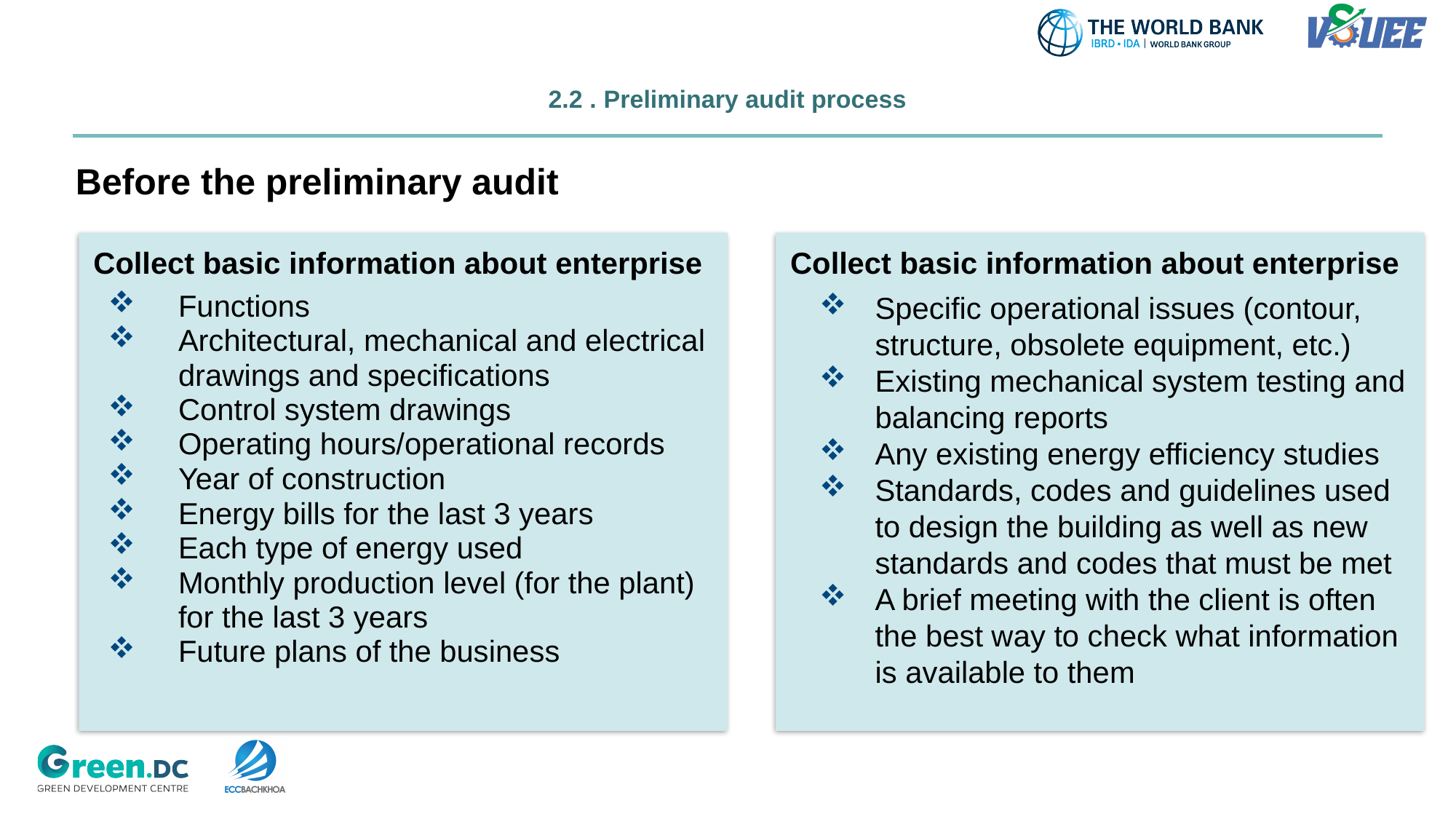

# 2.2 . Preliminary audit process
Before the preliminary audit
Collect basic information about enterprise
Functions
Architectural, mechanical and electrical drawings and specifications
Control system drawings
Operating hours/operational records
Year of construction
Energy bills for the last 3 years
Each type of energy used
Monthly production level (for the plant) for the last 3 years
Future plans of the business
Collect basic information about enterprise
Specific operational issues (contour, structure, obsolete equipment, etc.)
Existing mechanical system testing and balancing reports
Any existing energy efficiency studies
Standards, codes and guidelines used to design the building as well as new standards and codes that must be met
A brief meeting with the client is often the best way to check what information is available to them